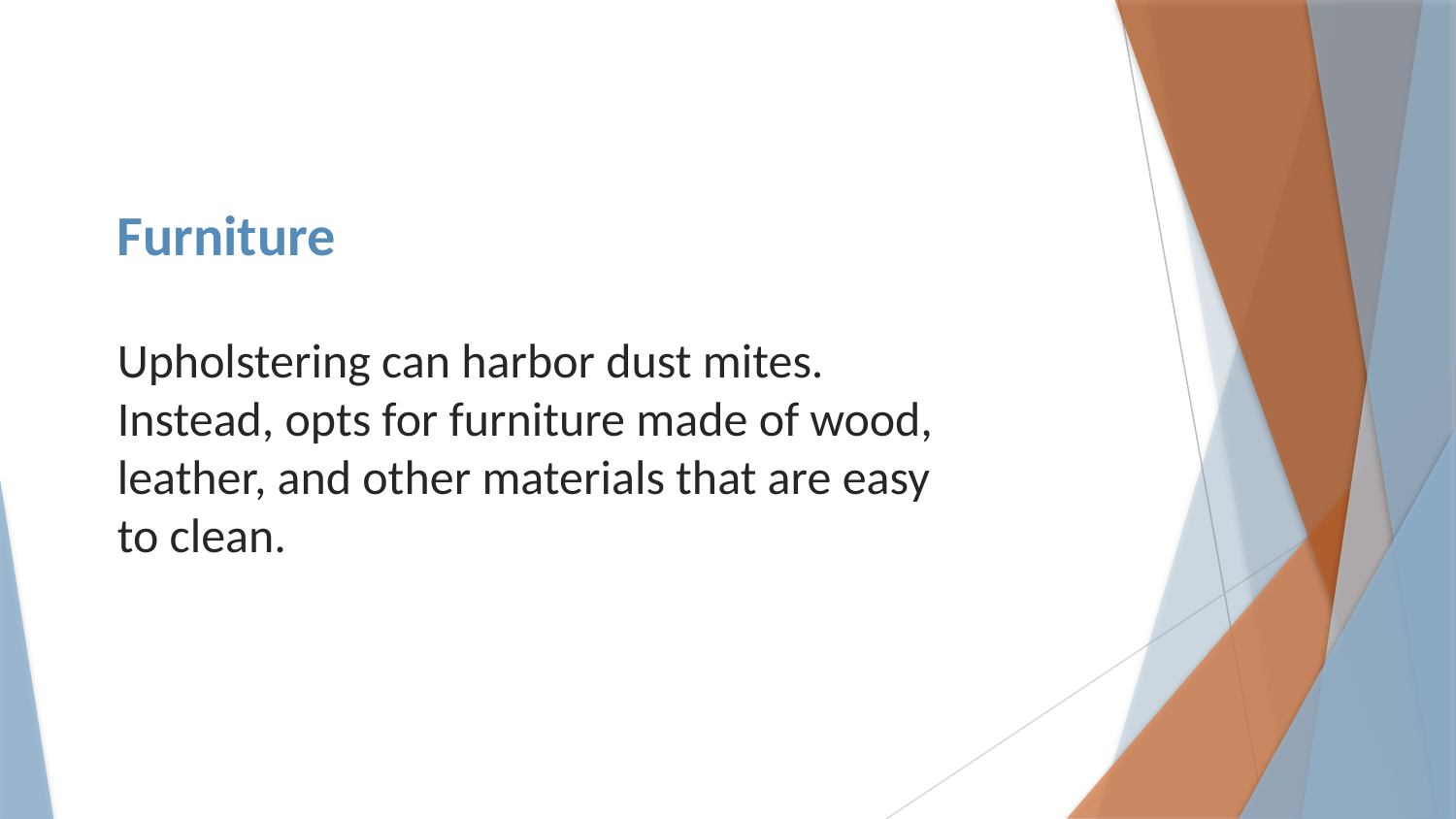

# Furniture
Upholstering can harbor dust mites. Instead, opts for furniture made of wood, leather, and other materials that are easy to clean.